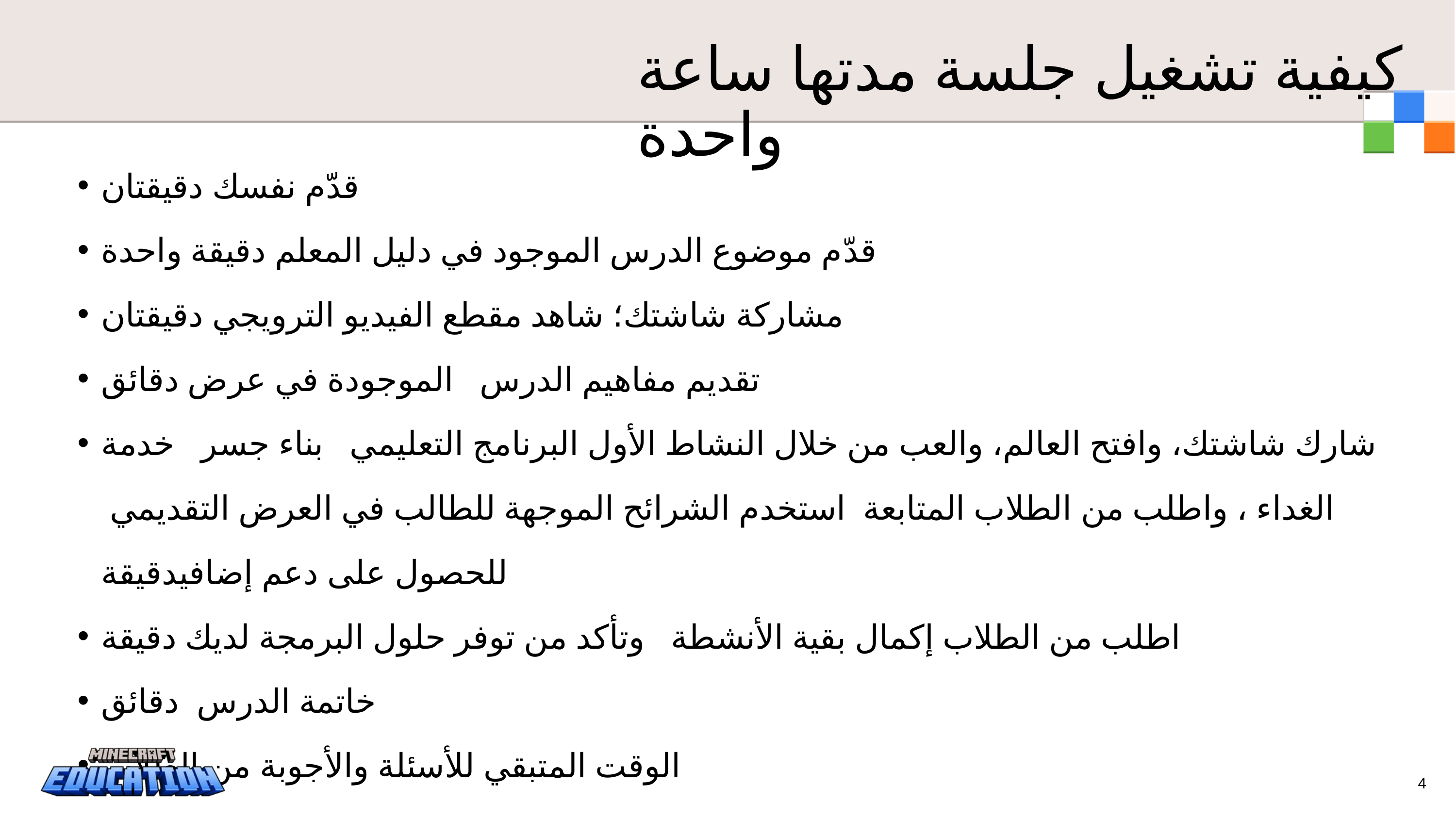

كيفية تشغيل جلسة مدتها ساعة واحدة
قدّم نفسك دقيقتان
قدّم موضوع الدرس الموجود في دليل المعلم دقيقة واحدة
مشاركة شاشتك؛ شاهد مقطع الفيديو الترويجي دقيقتان
تقديم مفاهيم الدرس   الموجودة في عرض دقائق
شارك شاشتك، وافتح العالم، والعب من خلال النشاط الأول البرنامج التعليمي   بناء جسر   خدمة الغداء ، واطلب من الطلاب المتابعة  استخدم الشرائح الموجهة للطالب في العرض التقديمي  للحصول على دعم إضافيدقيقة
اطلب من الطلاب إكمال بقية الأنشطة   وتأكد من توفر حلول البرمجة لديك دقيقة
خاتمة الدرس  دقائق
الوقت المتبقي للأسئلة والأجوبة من الطلاب

4